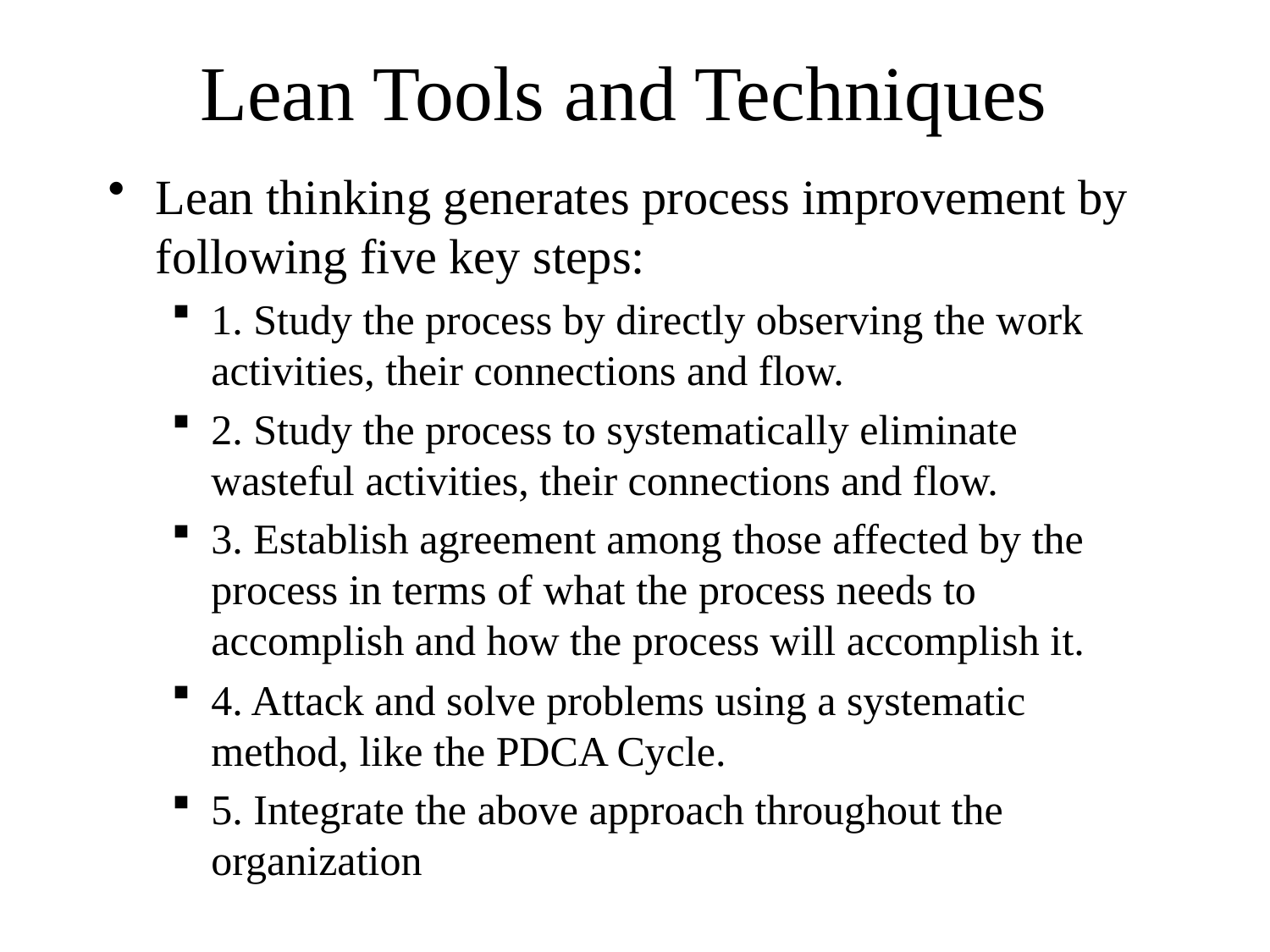

# Lean Tools and Techniques
Lean thinking generates process improvement by following five key steps:
1. Study the process by directly observing the work activities, their connections and flow.
2. Study the process to systematically eliminate wasteful activities, their connections and flow.
3. Establish agreement among those affected by the process in terms of what the process needs to accomplish and how the process will accomplish it.
4. Attack and solve problems using a systematic method, like the PDCA Cycle.
5. Integrate the above approach throughout the organization